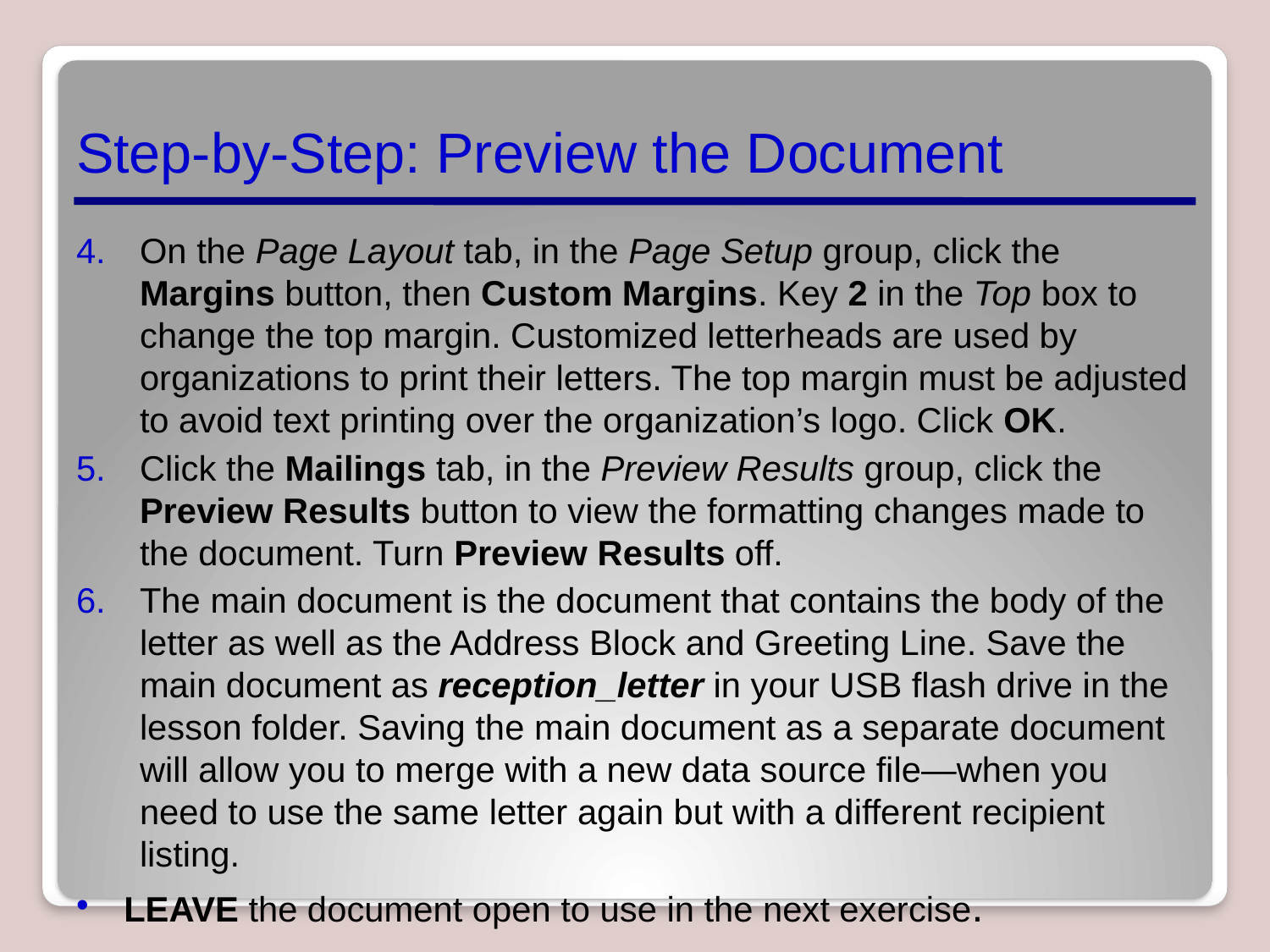

# Step-by-Step: Preview the Document
On the Page Layout tab, in the Page Setup group, click the Margins button, then Custom Margins. Key 2 in the Top box to change the top margin. Customized letterheads are used by organizations to print their letters. The top margin must be adjusted to avoid text printing over the organization’s logo. Click OK.
Click the Mailings tab, in the Preview Results group, click the Preview Results button to view the formatting changes made to the document. Turn Preview Results off.
The main document is the document that contains the body of the letter as well as the Address Block and Greeting Line. Save the main document as reception_letter in your USB flash drive in the lesson folder. Saving the main document as a separate document will allow you to merge with a new data source file—when you need to use the same letter again but with a different recipient listing.
LEAVE the document open to use in the next exercise.